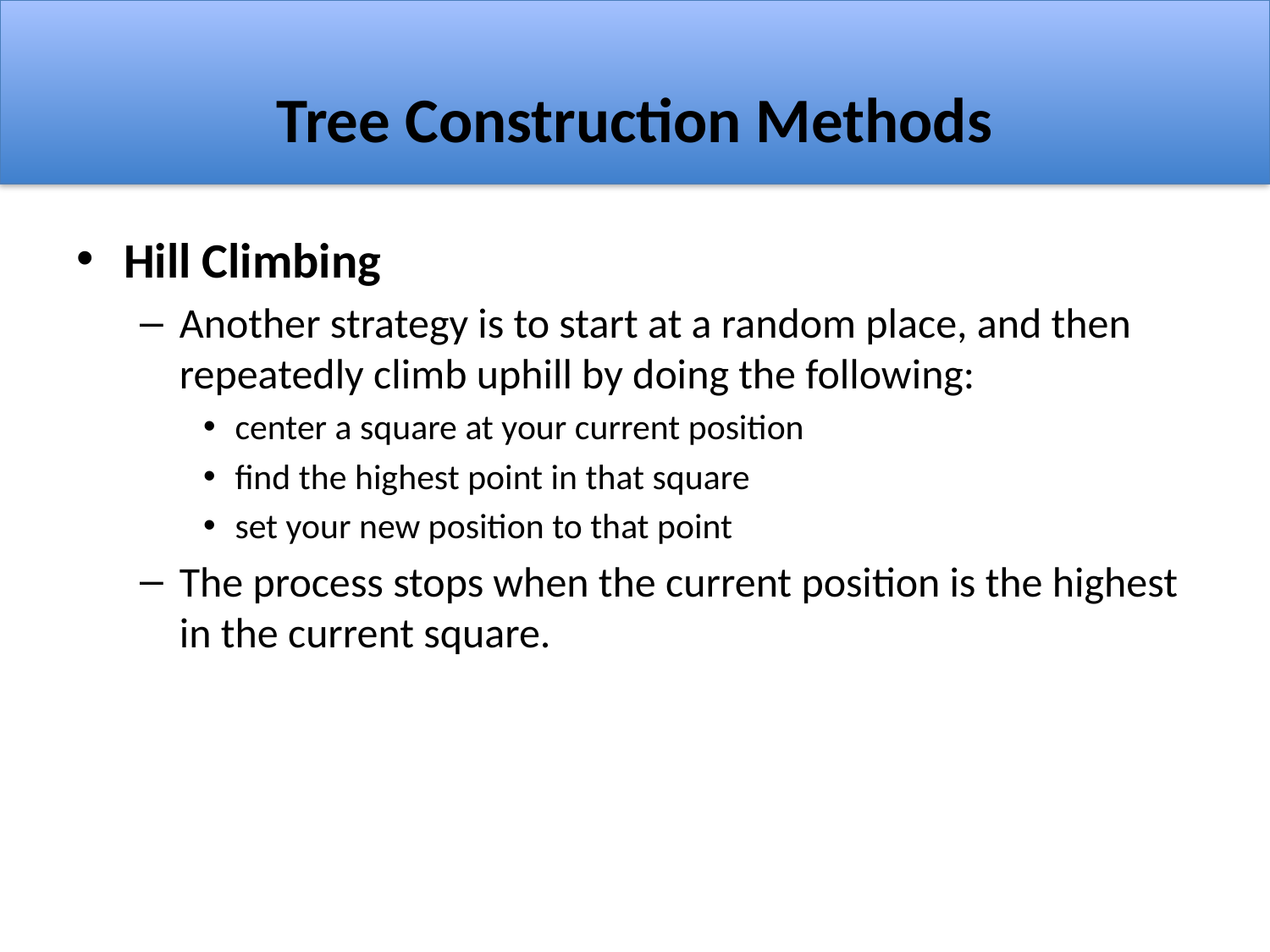

# Tree Construction Methods
Hill Climbing
Another strategy is to start at a random place, and then repeatedly climb uphill by doing the following:
center a square at your current position
find the highest point in that square
set your new position to that point
The process stops when the current position is the highest in the current square.